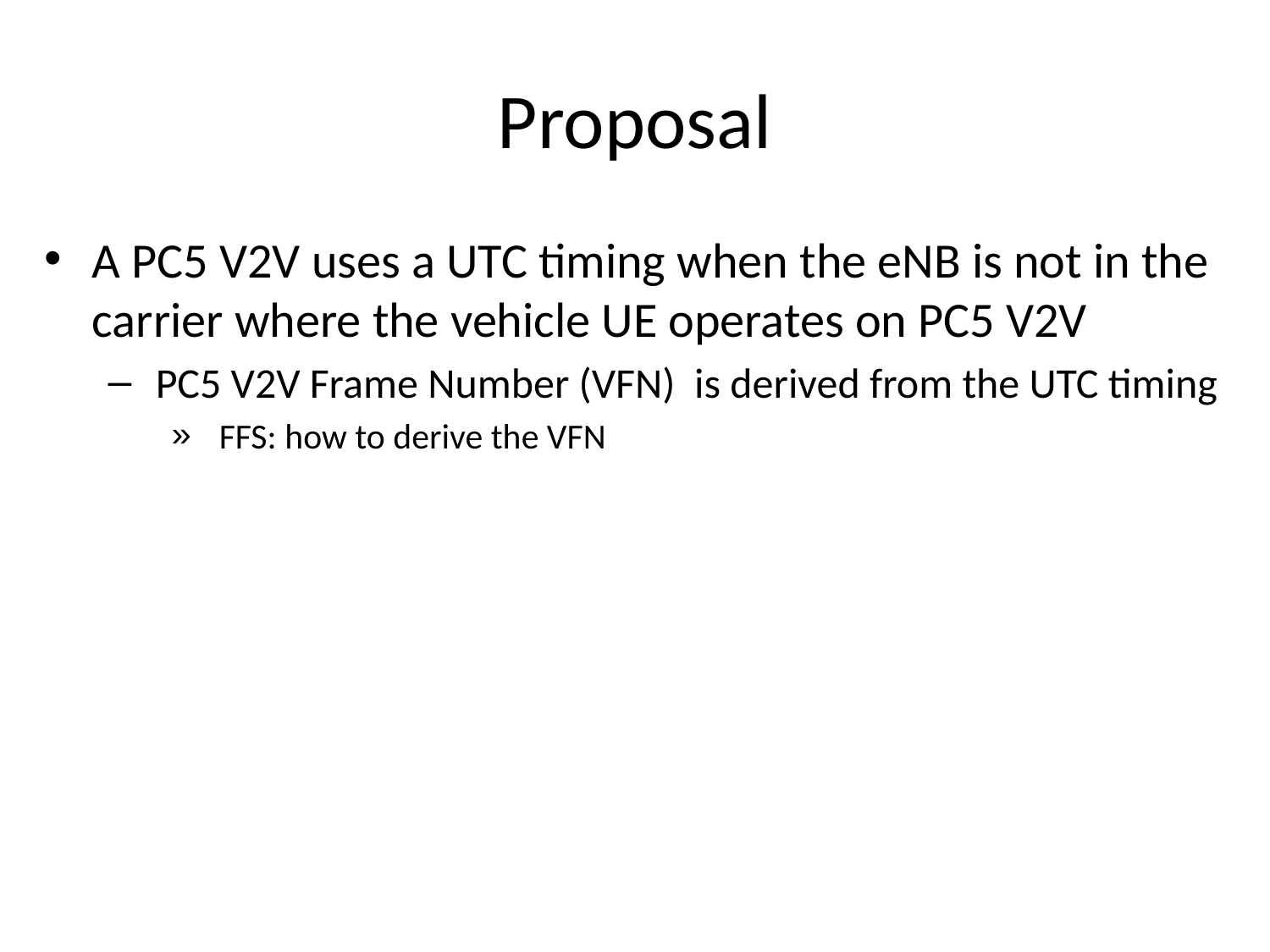

# Proposal
A PC5 V2V uses a UTC timing when the eNB is not in the carrier where the vehicle UE operates on PC5 V2V
PC5 V2V Frame Number (VFN)  is derived from the UTC timing
FFS: how to derive the VFN